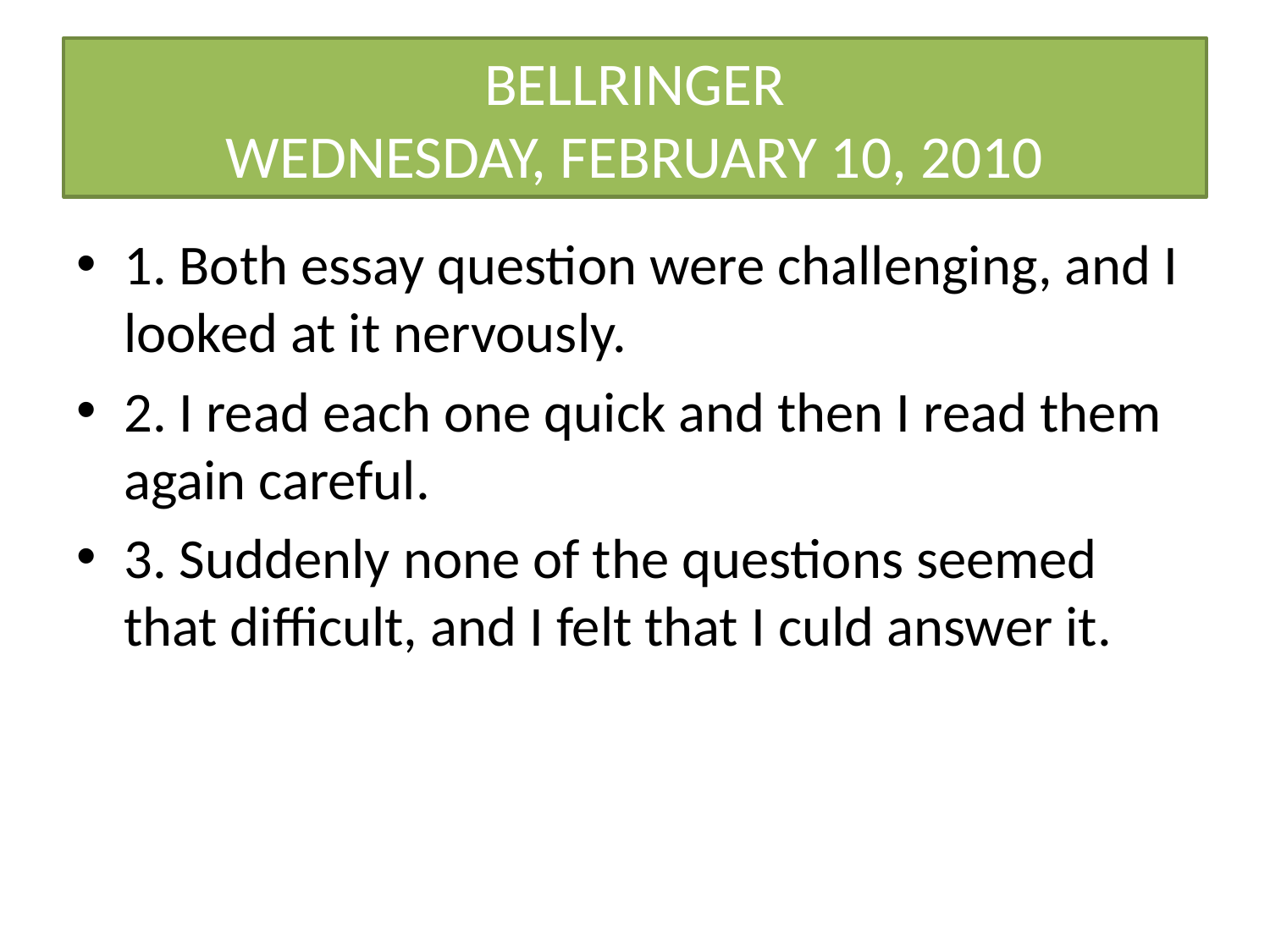

# BELLRINGER WEDNESDAY, FEBRUARY 10, 2010
1. Both essay question were challenging, and I looked at it nervously.
2. I read each one quick and then I read them again careful.
3. Suddenly none of the questions seemed that difficult, and I felt that I culd answer it.